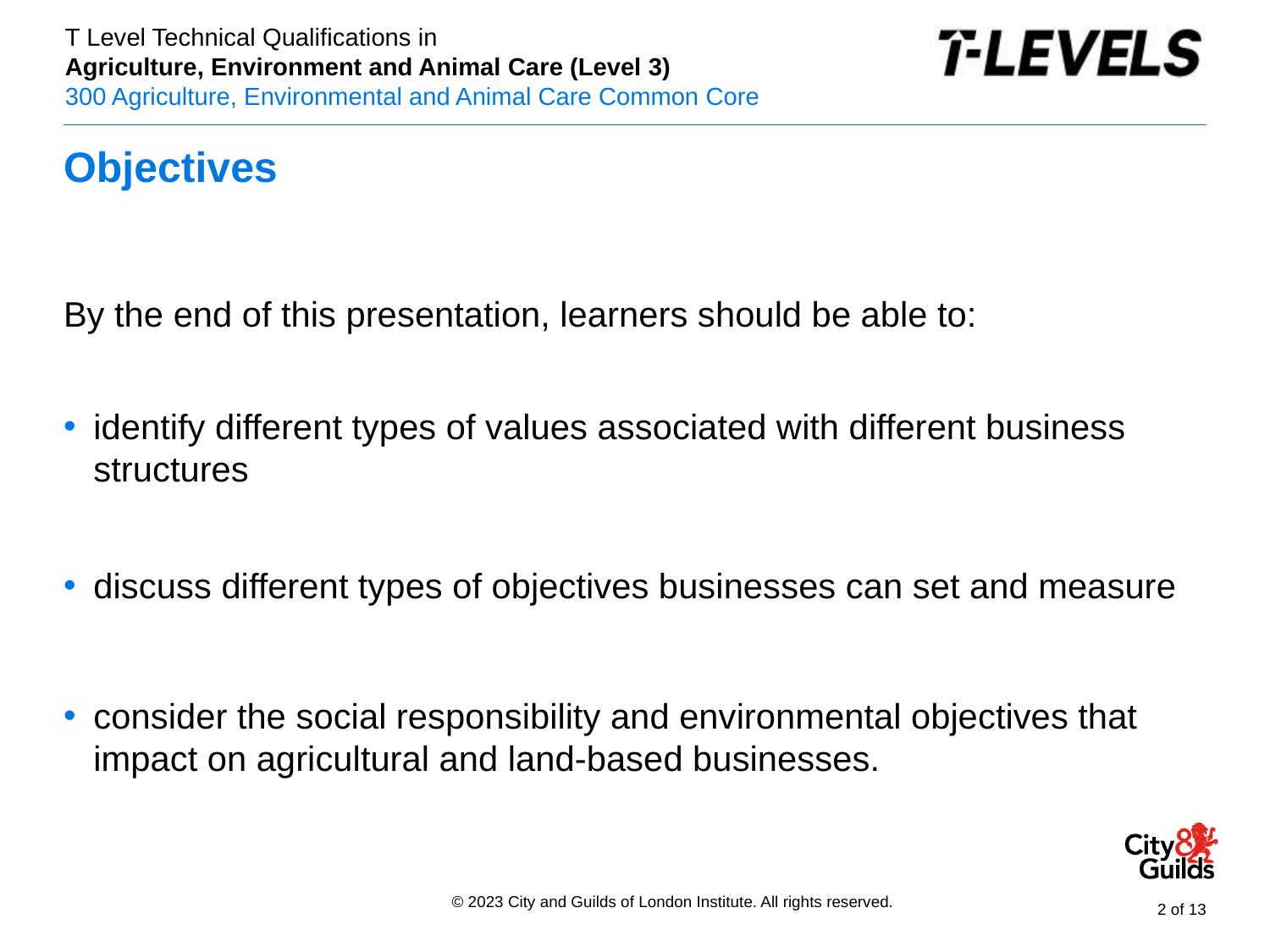

# Objectives

By the end of this presentation, learners should be able to:

identify different types of values associated with different business structures

discuss different types of objectives businesses can set and measure

consider the social responsibility and environmental objectives that impact on agricultural and land-based businesses.